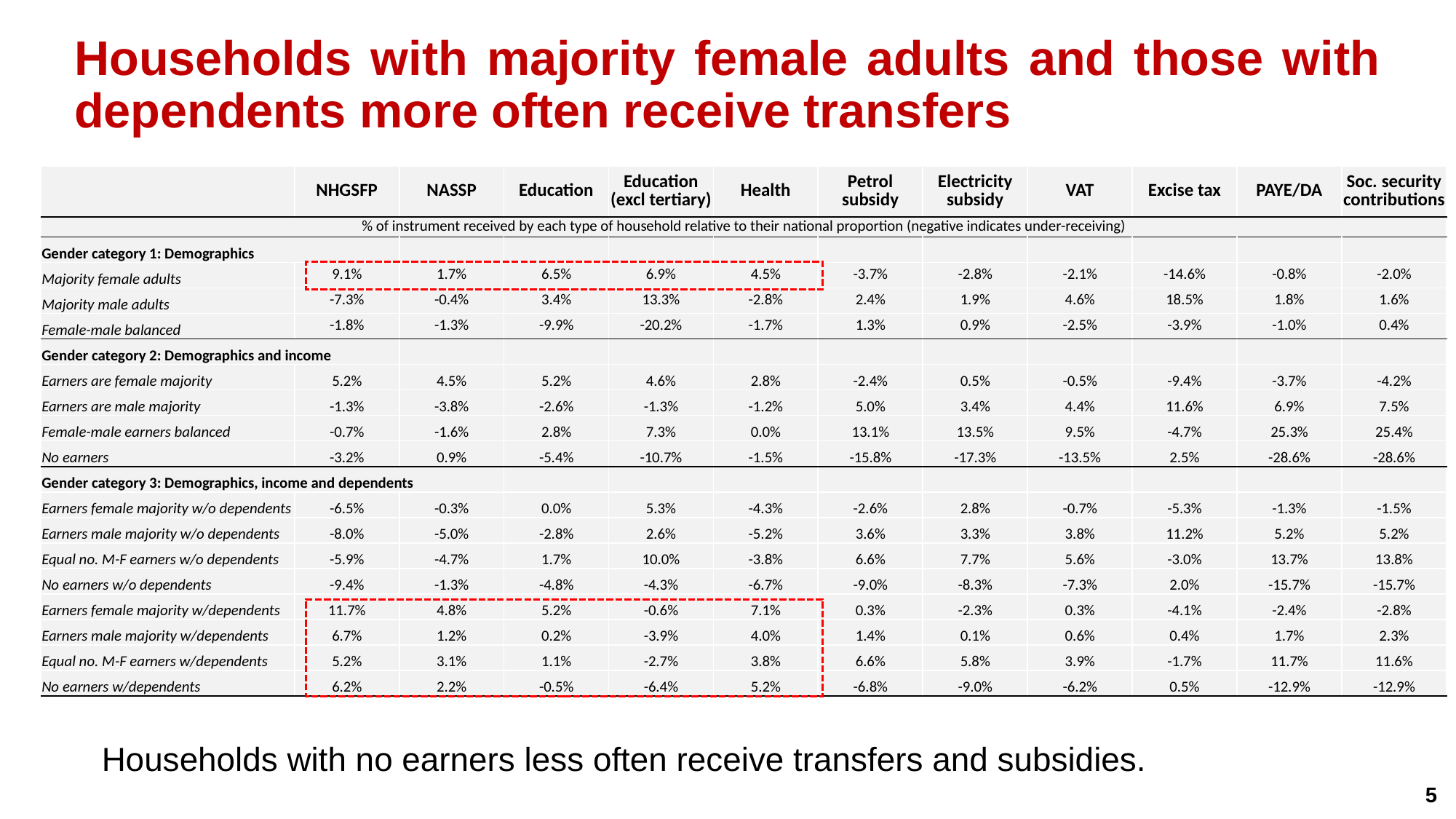

# Households with majority female adults and those with dependents more often receive transfers
|  | NHGSFP | NASSP | Education | Education (excl tertiary) | Health | Petrol subsidy | Electricity subsidy | VAT | Excise tax | PAYE/DA | Soc. security contributions |
| --- | --- | --- | --- | --- | --- | --- | --- | --- | --- | --- | --- |
| % of instrument received by each type of household relative to their national proportion (negative indicates under-receiving) |  |  |  |  |  |  |  |  |  |  |  |
| Gender category 1: Demographics |  |  |  |  |  |  |  |  |  |  |  |
| Majority female adults | 9.1% | 1.7% | 6.5% | 6.9% | 4.5% | -3.7% | -2.8% | -2.1% | -14.6% | -0.8% | -2.0% |
| Majority male adults | -7.3% | -0.4% | 3.4% | 13.3% | -2.8% | 2.4% | 1.9% | 4.6% | 18.5% | 1.8% | 1.6% |
| Female-male balanced | -1.8% | -1.3% | -9.9% | -20.2% | -1.7% | 1.3% | 0.9% | -2.5% | -3.9% | -1.0% | 0.4% |
| Gender category 2: Demographics and income |  |  |  |  |  |  |  |  |  |  |  |
| Earners are female majority | 5.2% | 4.5% | 5.2% | 4.6% | 2.8% | -2.4% | 0.5% | -0.5% | -9.4% | -3.7% | -4.2% |
| Earners are male majority | -1.3% | -3.8% | -2.6% | -1.3% | -1.2% | 5.0% | 3.4% | 4.4% | 11.6% | 6.9% | 7.5% |
| Female-male earners balanced | -0.7% | -1.6% | 2.8% | 7.3% | 0.0% | 13.1% | 13.5% | 9.5% | -4.7% | 25.3% | 25.4% |
| No earners | -3.2% | 0.9% | -5.4% | -10.7% | -1.5% | -15.8% | -17.3% | -13.5% | 2.5% | -28.6% | -28.6% |
| Gender category 3: Demographics, income and dependents |  |  |  |  |  |  |  |  |  |  |  |
| Earners female majority w/o dependents | -6.5% | -0.3% | 0.0% | 5.3% | -4.3% | -2.6% | 2.8% | -0.7% | -5.3% | -1.3% | -1.5% |
| Earners male majority w/o dependents | -8.0% | -5.0% | -2.8% | 2.6% | -5.2% | 3.6% | 3.3% | 3.8% | 11.2% | 5.2% | 5.2% |
| Equal no. M-F earners w/o dependents | -5.9% | -4.7% | 1.7% | 10.0% | -3.8% | 6.6% | 7.7% | 5.6% | -3.0% | 13.7% | 13.8% |
| No earners w/o dependents | -9.4% | -1.3% | -4.8% | -4.3% | -6.7% | -9.0% | -8.3% | -7.3% | 2.0% | -15.7% | -15.7% |
| Earners female majority w/dependents | 11.7% | 4.8% | 5.2% | -0.6% | 7.1% | 0.3% | -2.3% | 0.3% | -4.1% | -2.4% | -2.8% |
| Earners male majority w/dependents | 6.7% | 1.2% | 0.2% | -3.9% | 4.0% | 1.4% | 0.1% | 0.6% | 0.4% | 1.7% | 2.3% |
| Equal no. M-F earners w/dependents | 5.2% | 3.1% | 1.1% | -2.7% | 3.8% | 6.6% | 5.8% | 3.9% | -1.7% | 11.7% | 11.6% |
| No earners w/dependents | 6.2% | 2.2% | -0.5% | -6.4% | 5.2% | -6.8% | -9.0% | -6.2% | 0.5% | -12.9% | -12.9% |

Households with no earners less often receive transfers and subsidies.

5